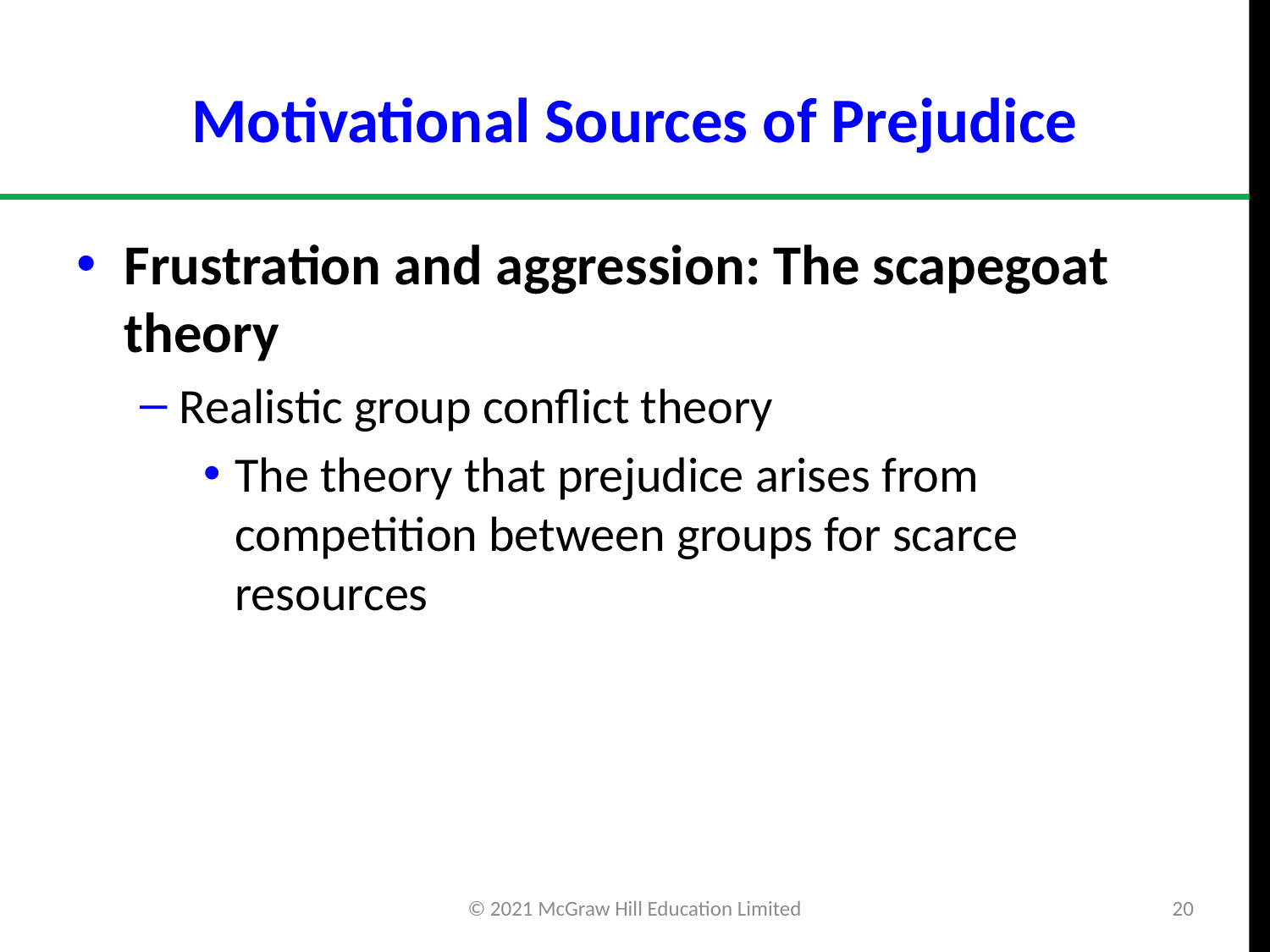

# Motivational Sources of Prejudice
Frustration and aggression: The scapegoat theory
Realistic group conflict theory
The theory that prejudice arises from competition between groups for scarce resources

© 2021 McGraw Hill Education Limited
20